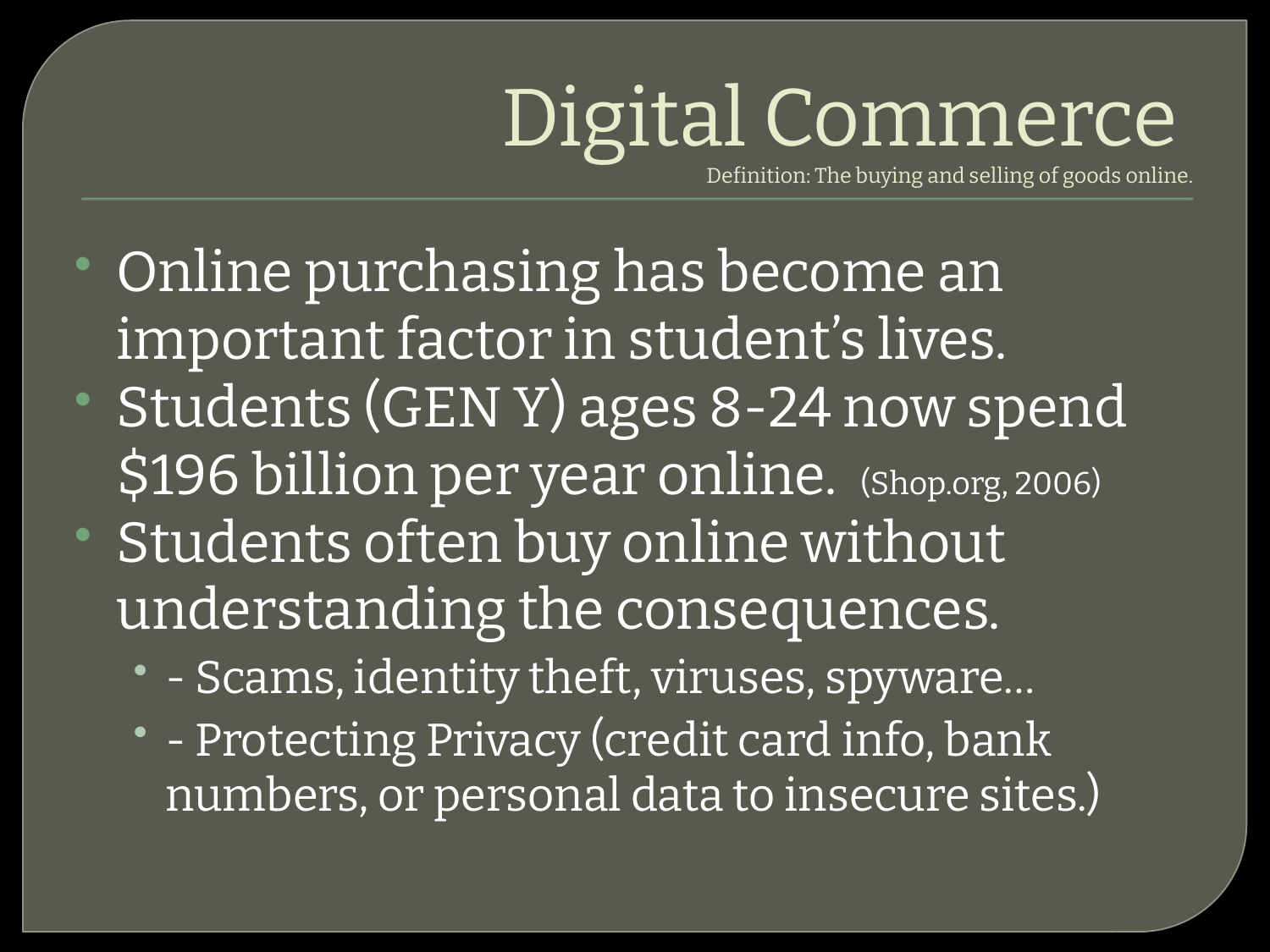

# Digital Commerce Definition: The buying and selling of goods online.
Online purchasing has become an important factor in student’s lives.
Students (GEN Y) ages 8-24 now spend $196 billion per year online.  (Shop.org, 2006)
Students often buy online without understanding the consequences.
- Scams, identity theft, viruses, spyware…
- Protecting Privacy (credit card info, bank numbers, or personal data to insecure sites.)